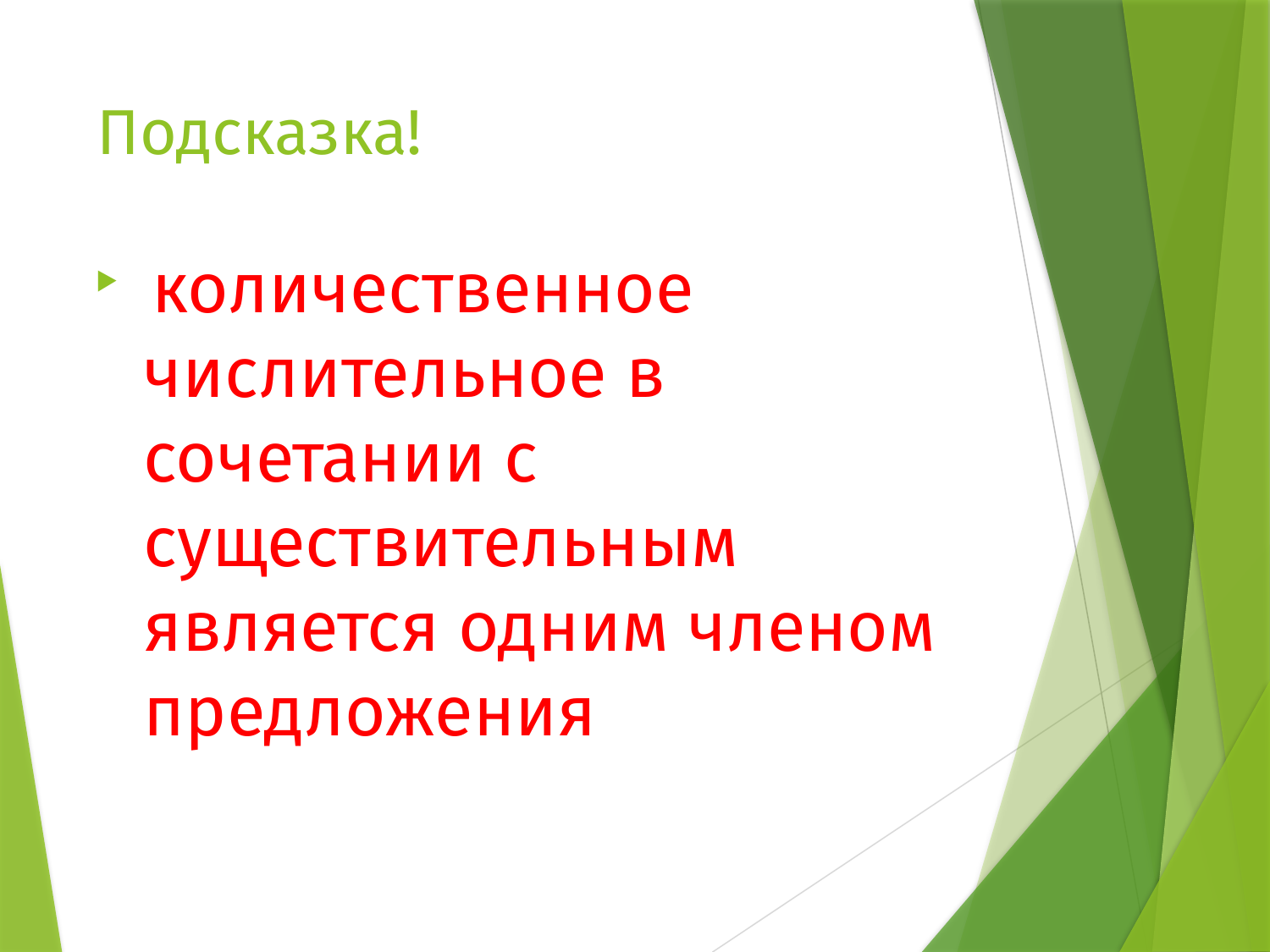

# Подсказка!
 количественное числительное в сочетании с существительным является одним членом предложения